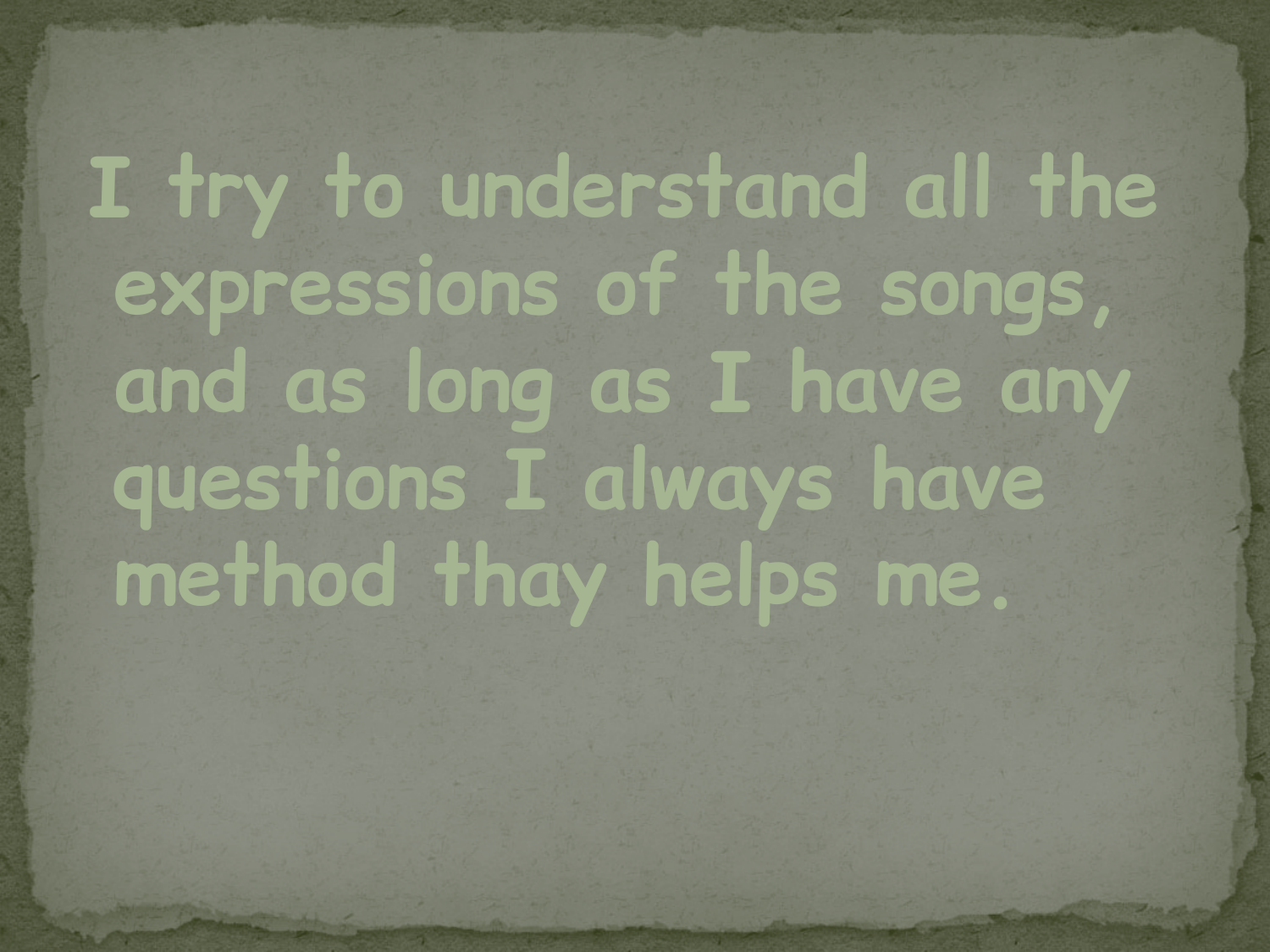

I try to understand all the expressions of the songs, and as long as I have any questions I always have method thay helps me.